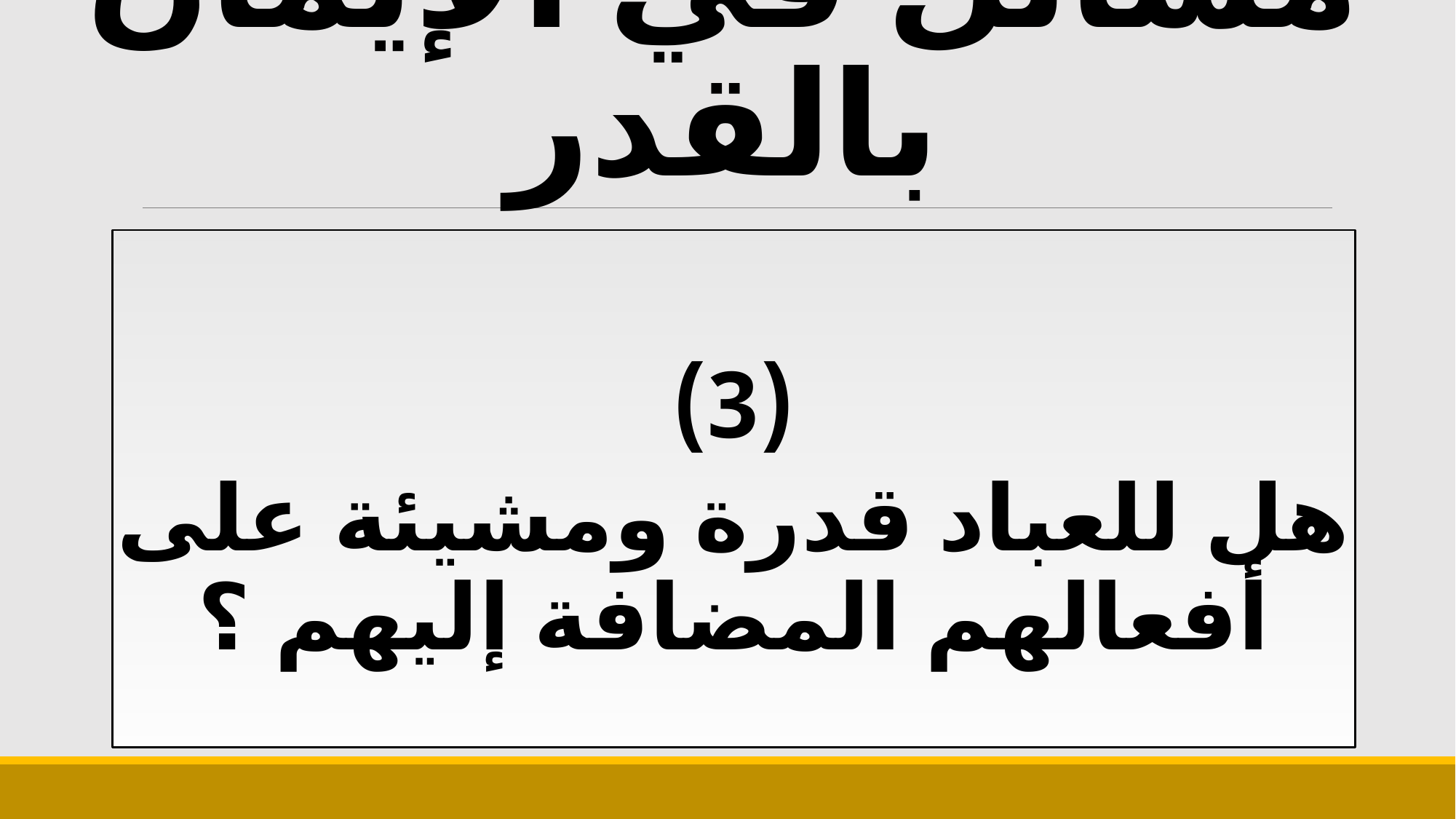

# مسائل في الإيمان بالقدر

(3)
هل للعباد قدرة ومشيئة على أفعالهم المضافة إليهم ؟